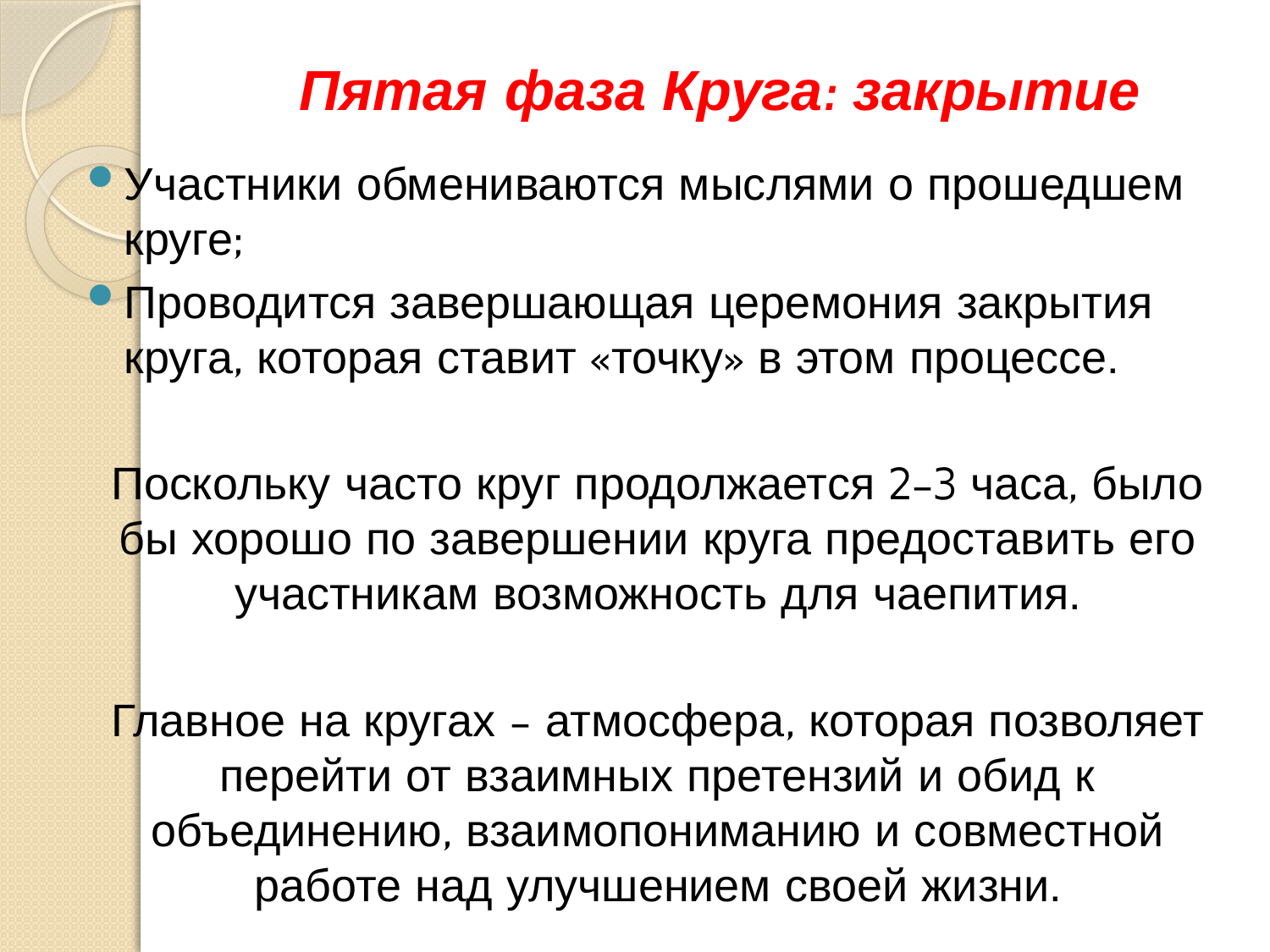

# Пятая фаза Круга: закрытие
Участники обмениваются мыслями о прошедшем круге;
Проводится завершающая церемония закрытия круга, которая ставит «точку» в этом процессе.

Поскольку часто круг продолжается 2–3 часа, было бы хорошо по завершении круга предоставить его участникам возможность для чаепития.

Главное на кругах – атмосфера, которая позволяет перейти от взаимных претензий и обид к объединению, взаимопониманию и совместной работе над улучшением своей жизни.